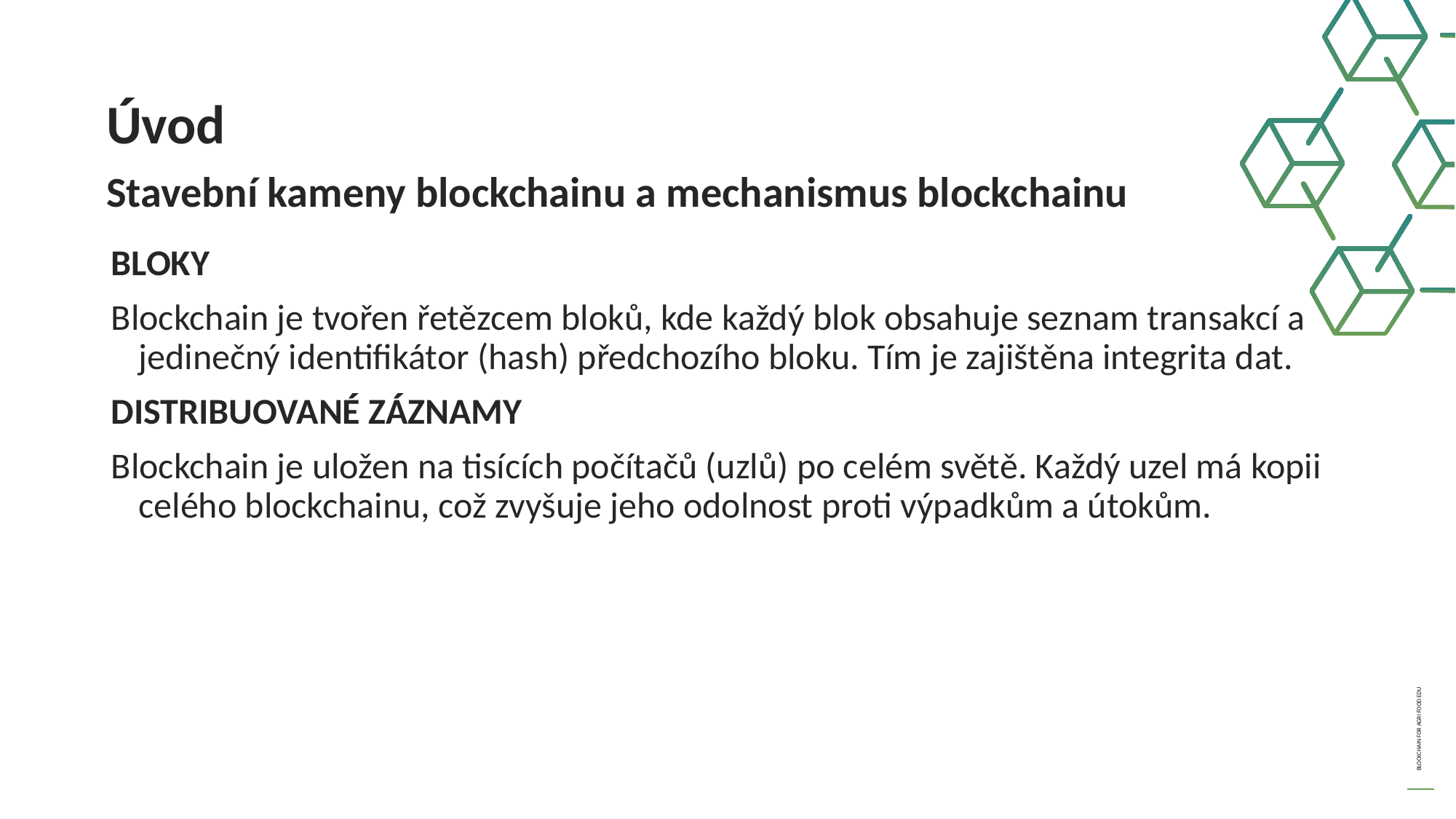

Úvod
Stavební kameny blockchainu a mechanismus blockchainu
BLOKY
Blockchain je tvořen řetězcem bloků, kde každý blok obsahuje seznam transakcí a jedinečný identifikátor (hash) předchozího bloku. Tím je zajištěna integrita dat.
DISTRIBUOVANÉ ZÁZNAMY
Blockchain je uložen na tisících počítačů (uzlů) po celém světě. Každý uzel má kopii celého blockchainu, což zvyšuje jeho odolnost proti výpadkům a útokům.